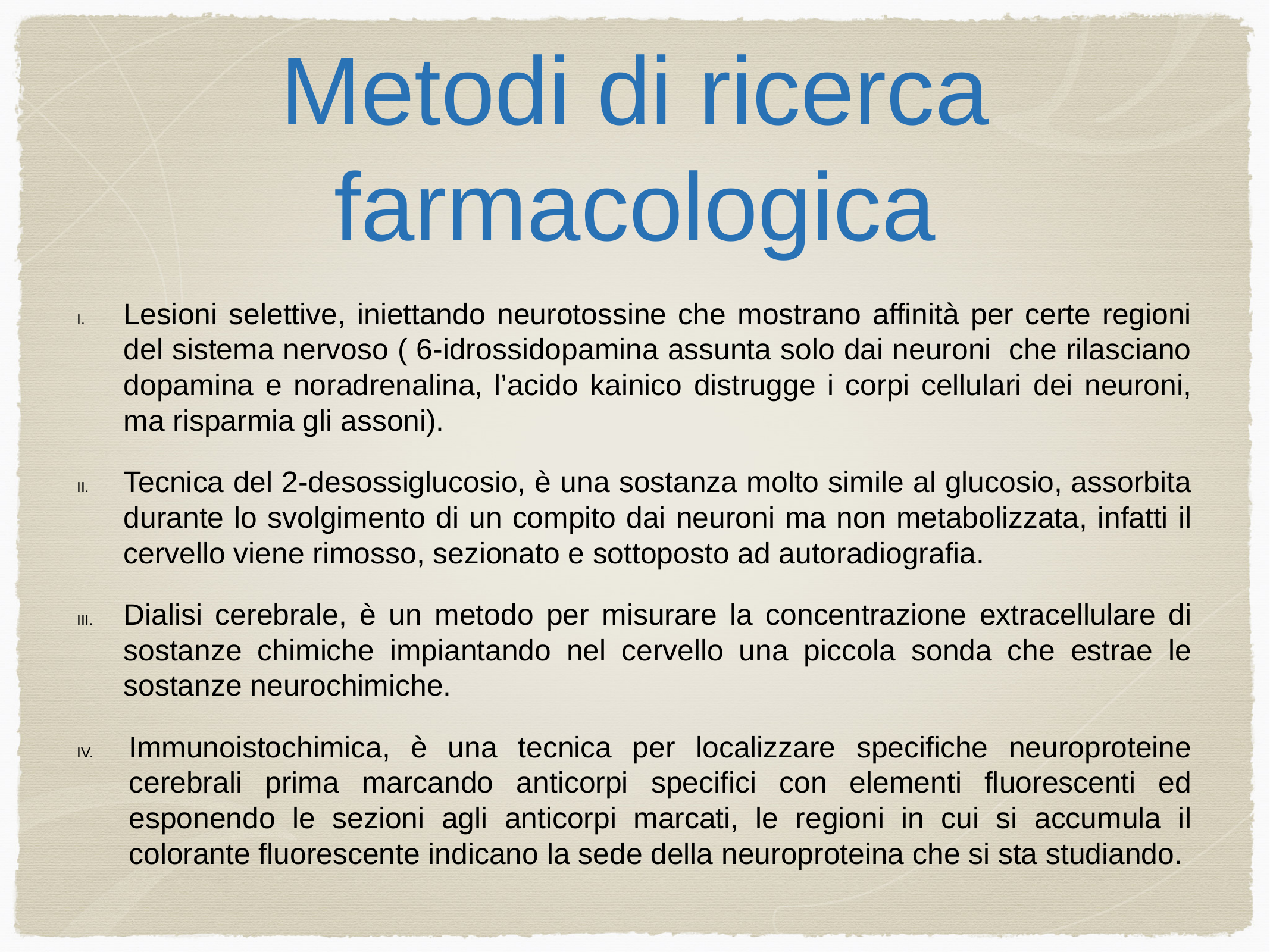

# Metodi di ricerca farmacologica
Lesioni selettive, iniettando neurotossine che mostrano affinità per certe regioni del sistema nervoso ( 6-idrossidopamina assunta solo dai neuroni  che rilasciano dopamina e noradrenalina, l’acido kainico distrugge i corpi cellulari dei neuroni, ma risparmia gli assoni).
Tecnica del 2-desossiglucosio, è una sostanza molto simile al glucosio, assorbita durante lo svolgimento di un compito dai neuroni ma non metabolizzata, infatti il cervello viene rimosso, sezionato e sottoposto ad autoradiografia.
Dialisi cerebrale, è un metodo per misurare la concentrazione extracellulare di sostanze chimiche impiantando nel cervello una piccola sonda che estrae le sostanze neurochimiche.
Immunoistochimica, è una tecnica per localizzare specifiche neuroproteine cerebrali prima marcando anticorpi specifici con elementi fluorescenti ed esponendo le sezioni agli anticorpi marcati, le regioni in cui si accumula il colorante fluorescente indicano la sede della neuroproteina che si sta studiando.